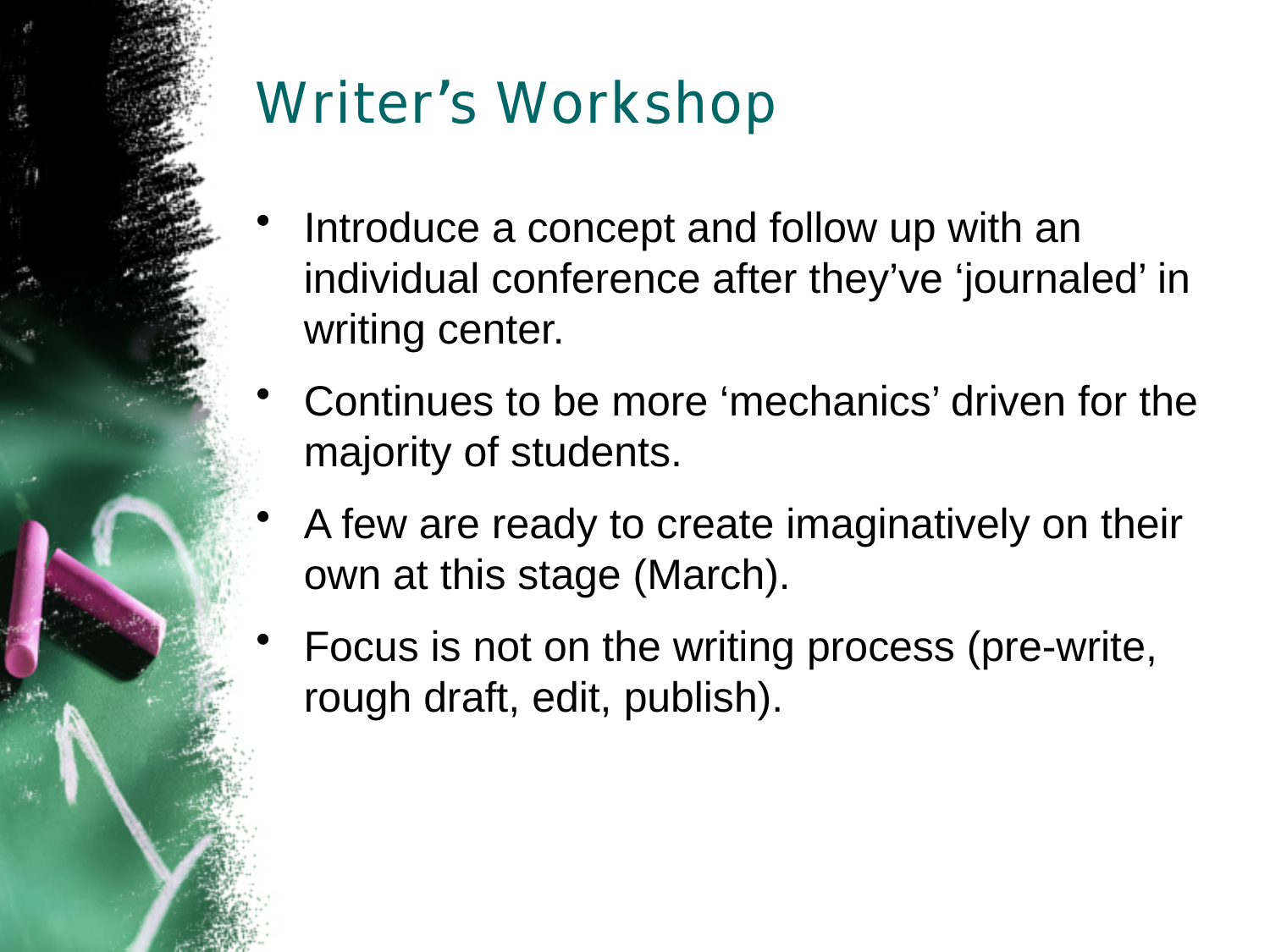

# Writer’s Workshop
Introduce a concept and follow up with an individual conference after they’ve ‘journaled’ in writing center.
Continues to be more ‘mechanics’ driven for the majority of students.
A few are ready to create imaginatively on their own at this stage (March).
Focus is not on the writing process (pre-write, rough draft, edit, publish).